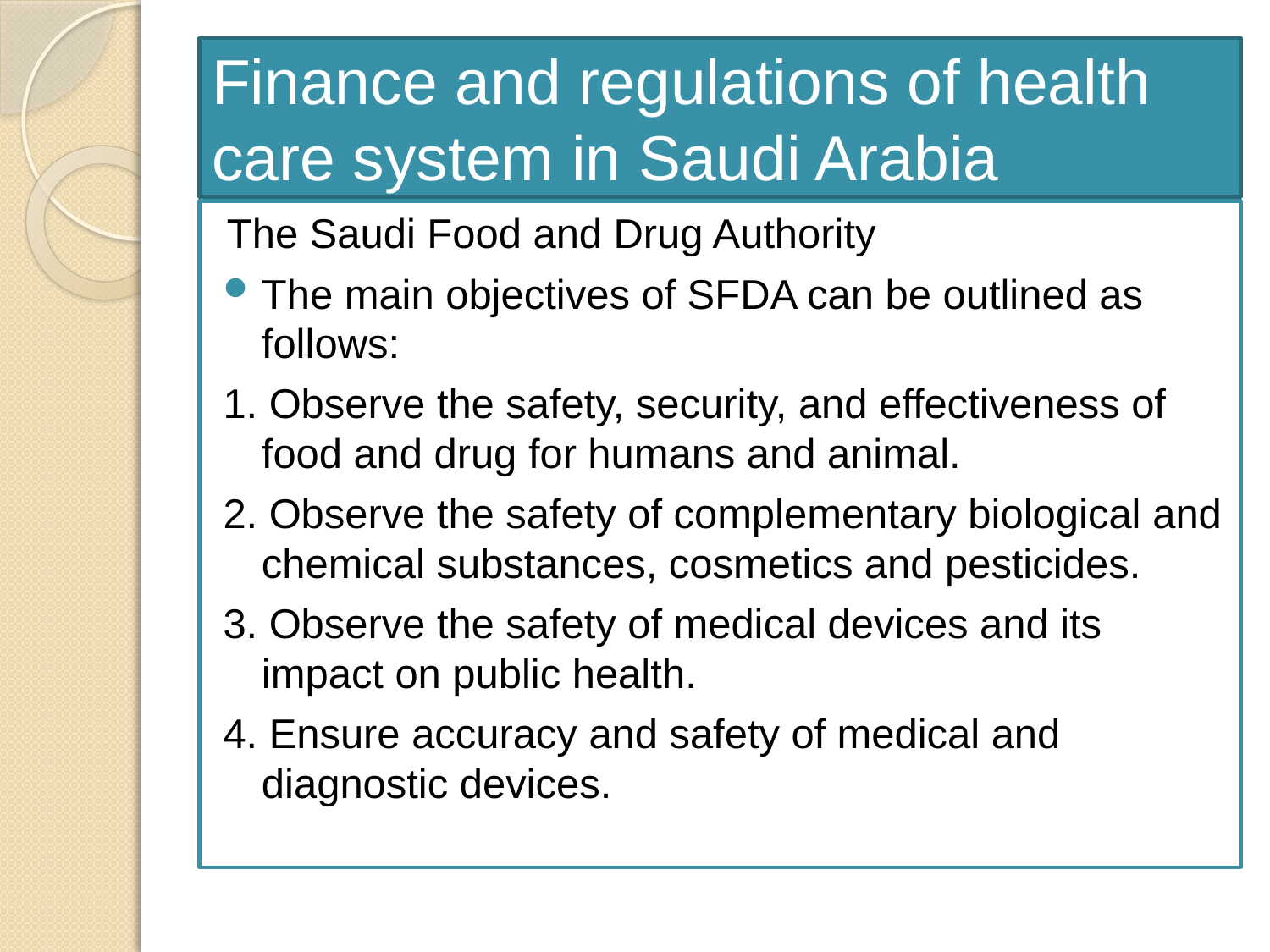

# Finance and regulations of health care system in Saudi Arabia
The Saudi Food and Drug Authority
The main objectives of SFDA can be outlined as follows:
1. Observe the safety, security, and effectiveness of food and drug for humans and animal.
2. Observe the safety of complementary biological and chemical substances, cosmetics and pesticides.
3. Observe the safety of medical devices and its impact on public health.
4. Ensure accuracy and safety of medical and diagnostic devices.